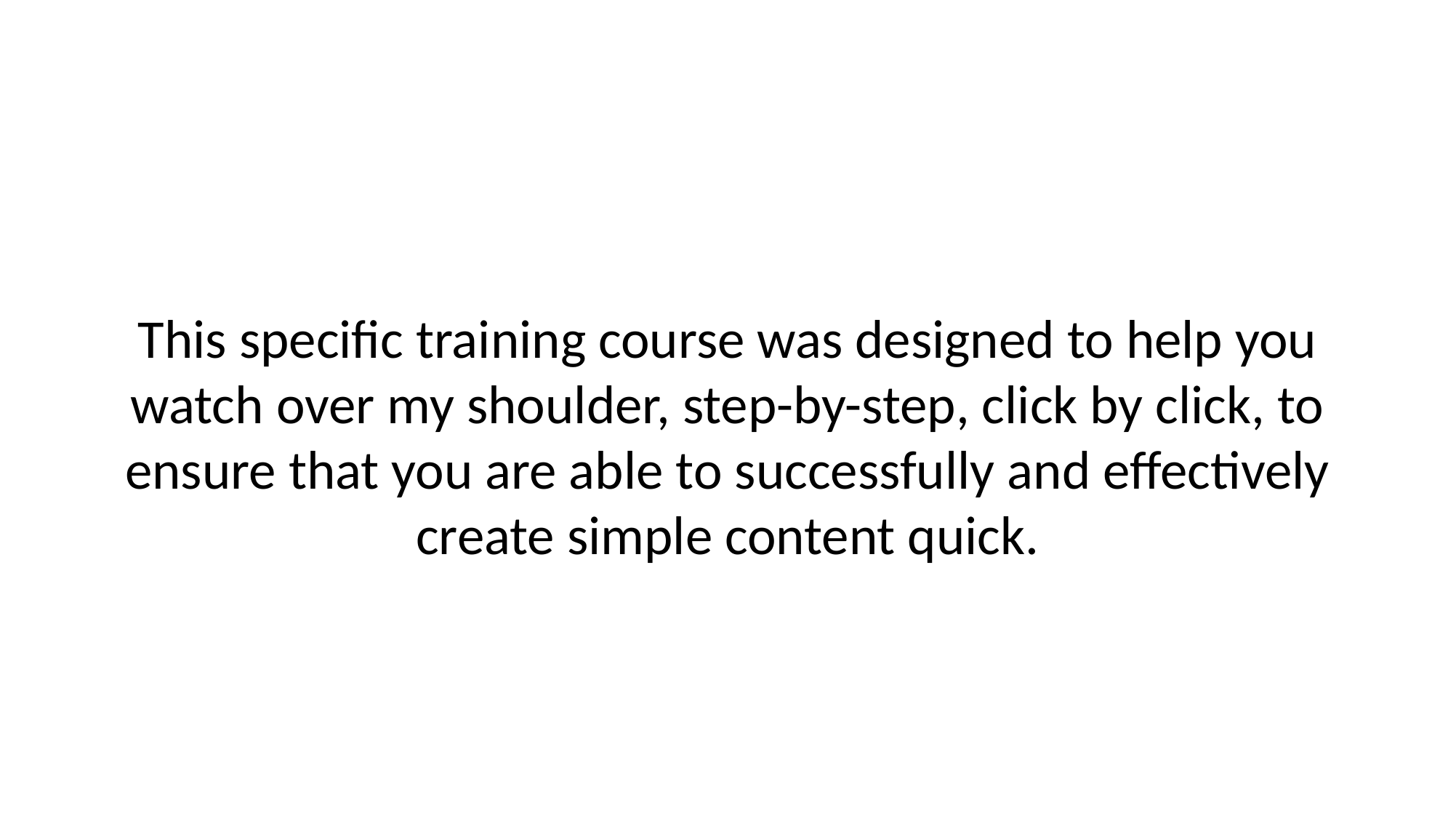

# This specific training course was designed to help you watch over my shoulder, step-by-step, click by click, to ensure that you are able to successfully and effectively create simple content quick.